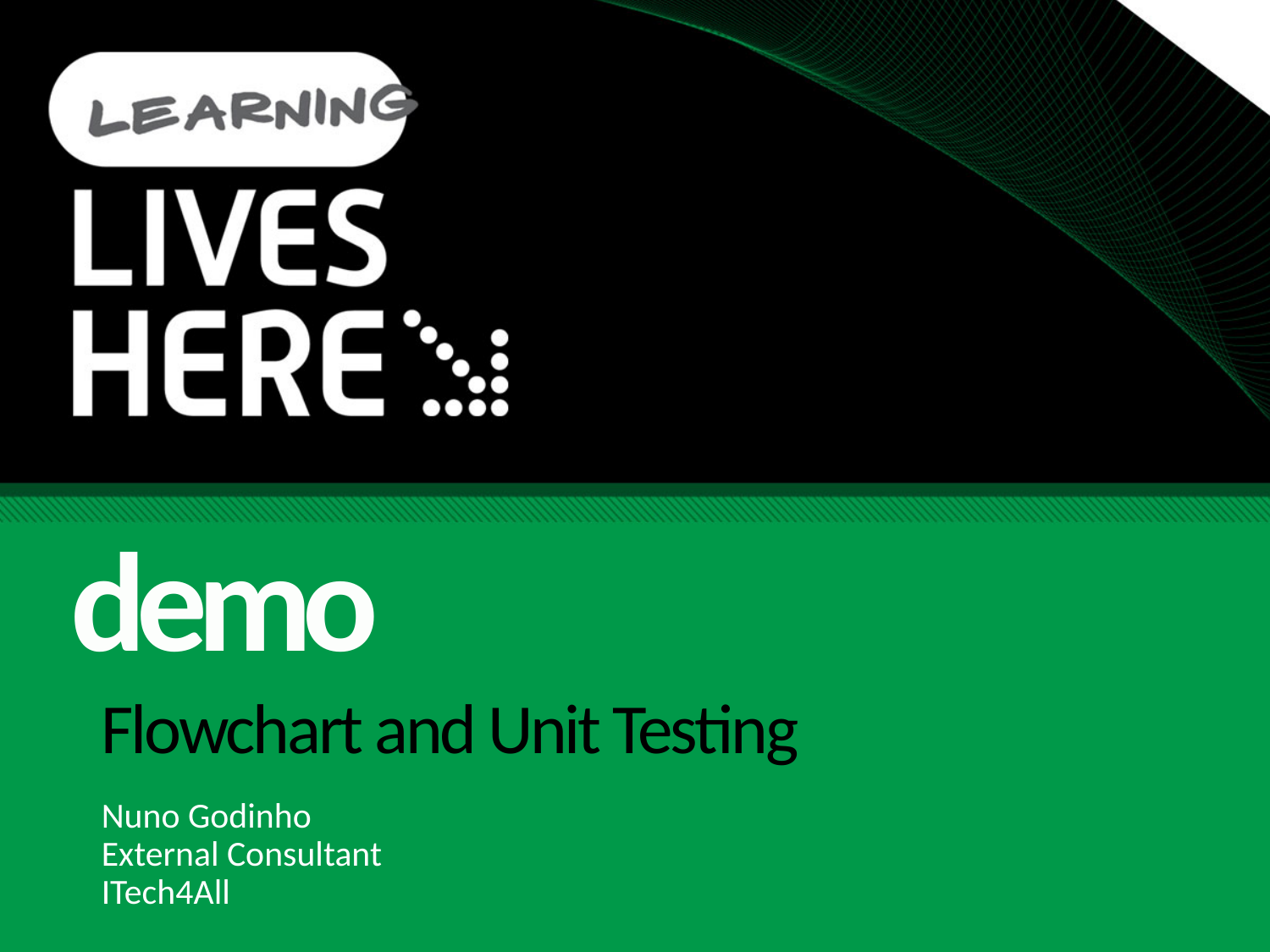

demo
# Flowchart and Unit Testing
Nuno Godinho
External Consultant
ITech4All